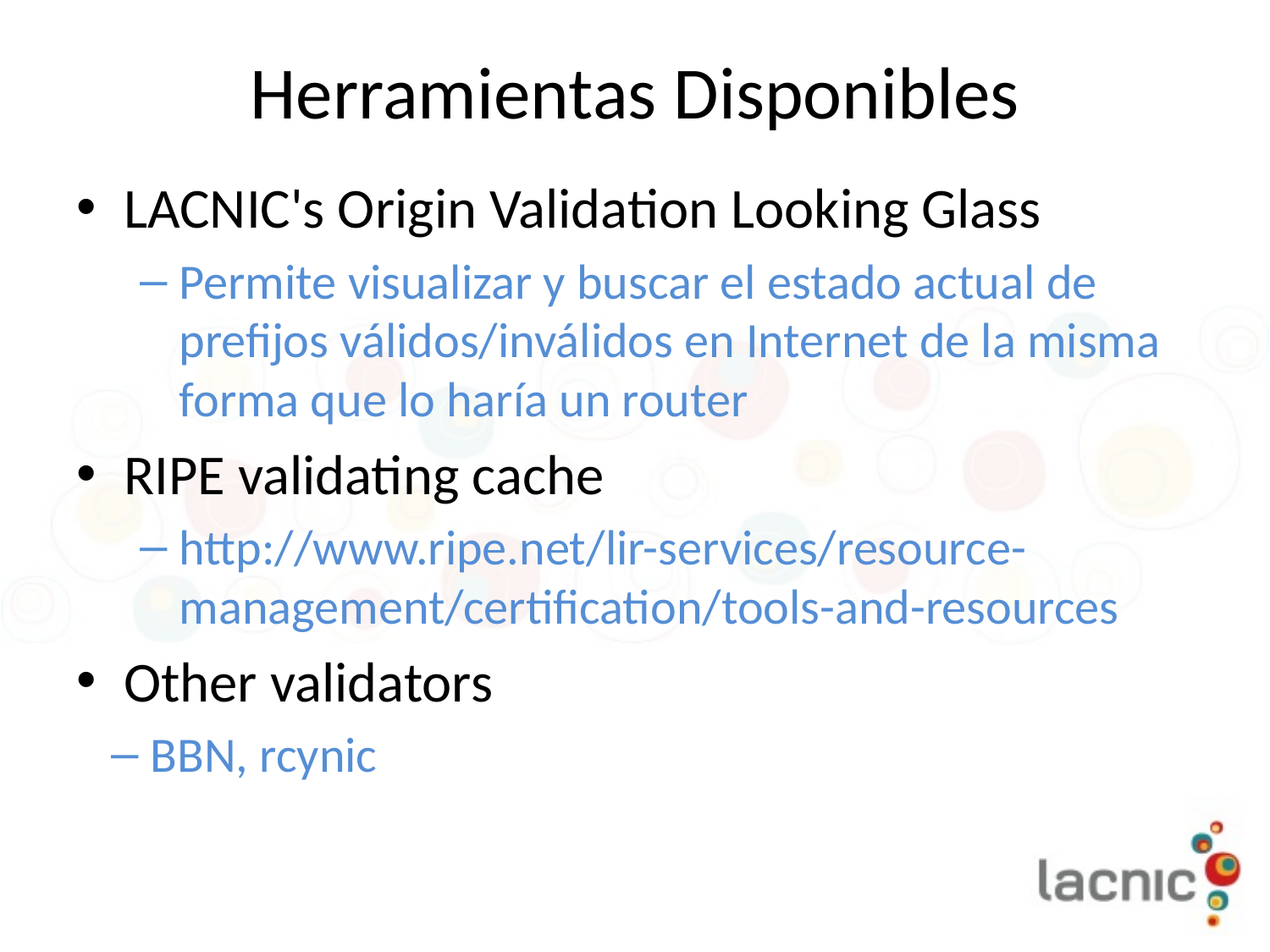

# Herramientas Disponibles
LACNIC's Origin Validation Looking Glass
Permite visualizar y buscar el estado actual de prefijos válidos/inválidos en Internet de la misma forma que lo haría un router
RIPE validating cache
http://www.ripe.net/lir-services/resource-management/certification/tools-and-resources
Other validators
BBN, rcynic